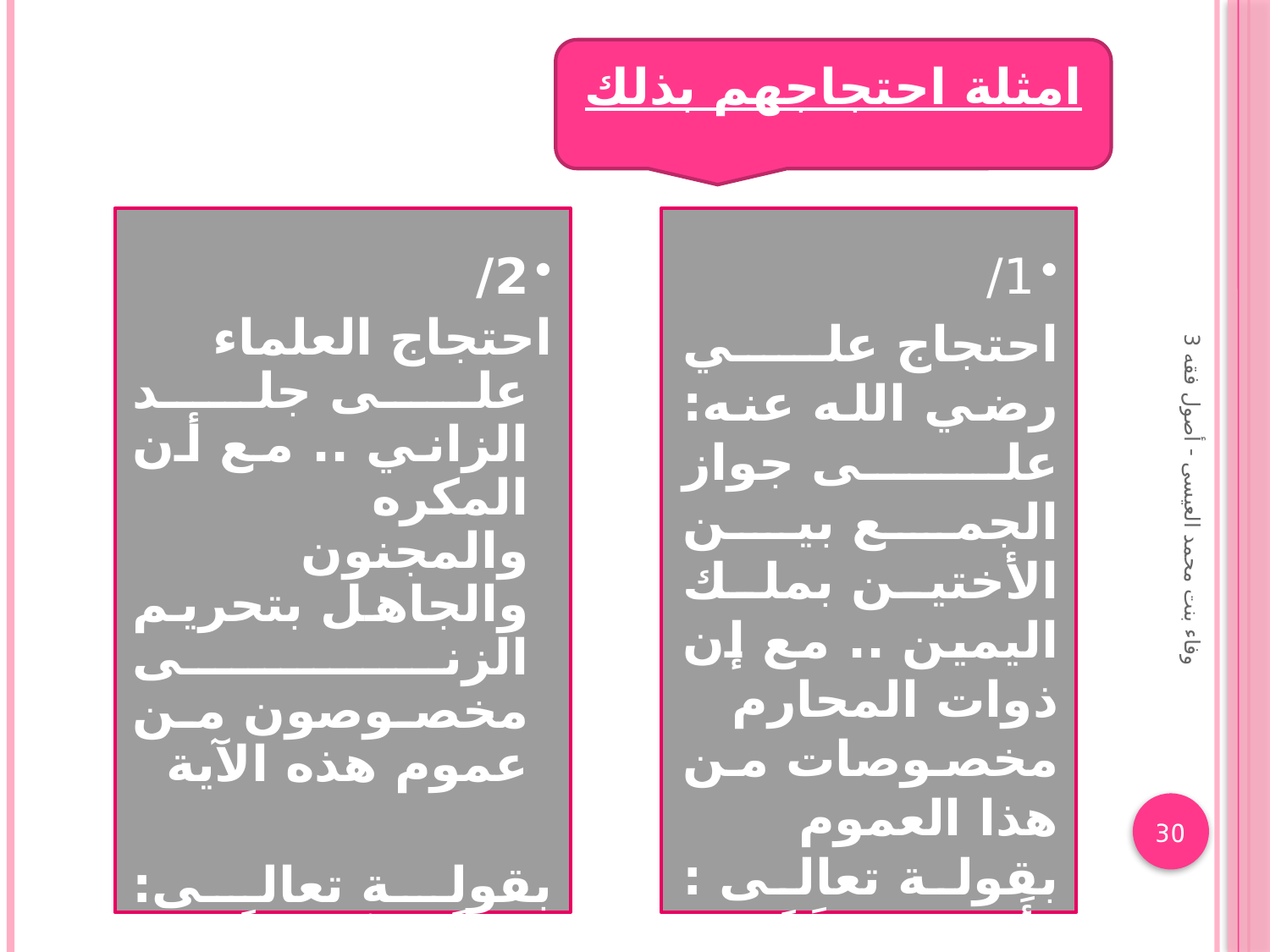

امثلة احتجاجهم بذلك

2/
احتجاج العلماء على جلد الزاني .. مع أن المكره والمجنون والجاهل بتحريم الزنى مخصوصون من عموم هذه الآية

بقولة تعالى: (الزَّانِيَةُ وَالزَّانِي فَاجْلِدُوا كُلَّ وَاحِدٍ مِنْهُمَا مِاْئَةَ جَلْدَةٍ )

1/
احتجاج علي رضي الله عنه: على جواز الجمع بين الأختين بملك اليمين .. مع إن ذوات المحارم مخصوصات من هذا العموم
بقولة تعالى : (أَوْ مَا مَلَكَتْ أَيْمَانُكم)

وفاء بنت محمد العيسى - أصول فقه 3
30